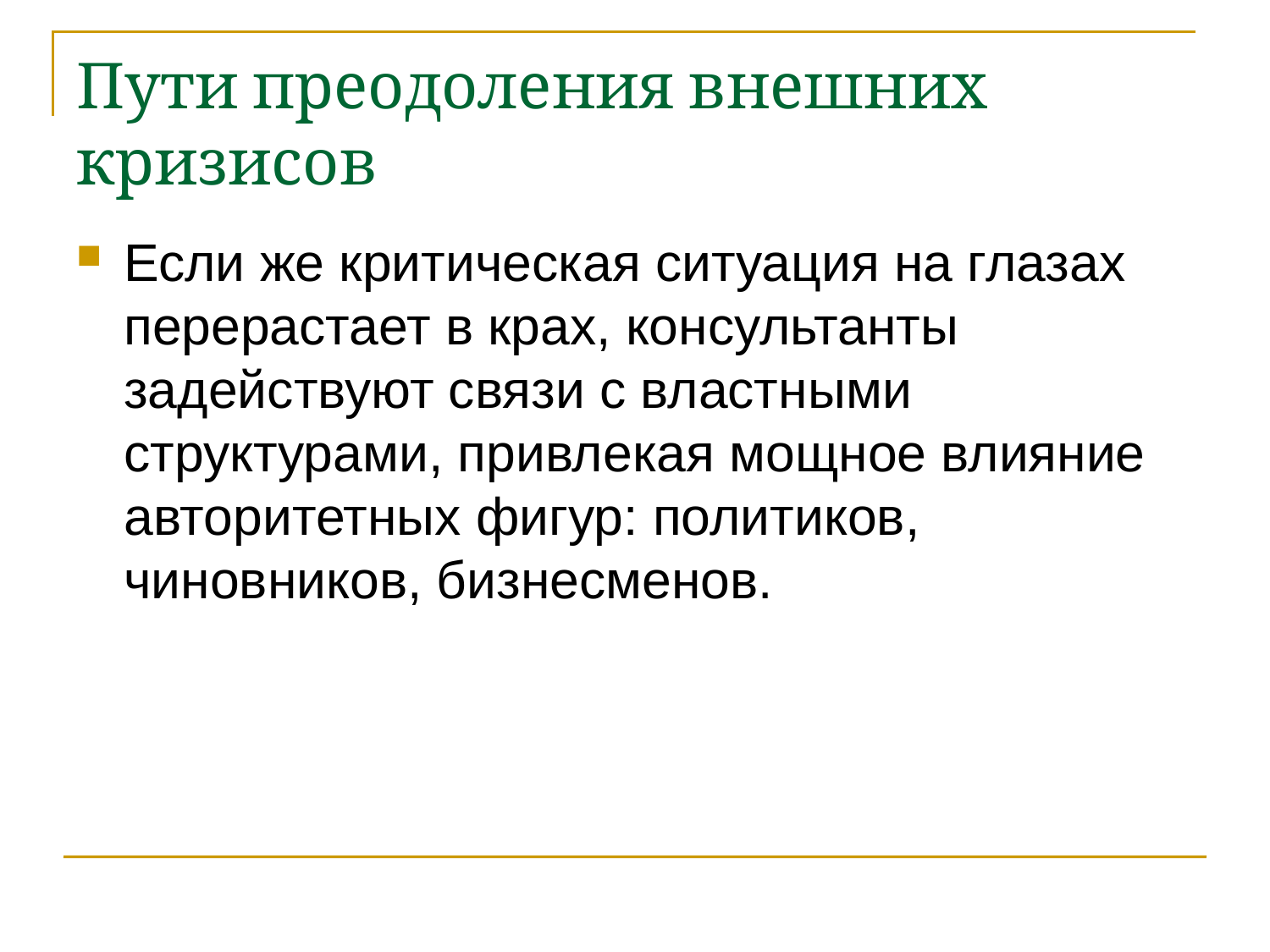

Пути преодоления внешних кризисов
Если же критическая ситуация на глазах перерастает в крах, консультанты задействуют связи с властными структурами, привлекая мощное влияние авторитетных фигур: политиков, чиновников, бизнесменов.